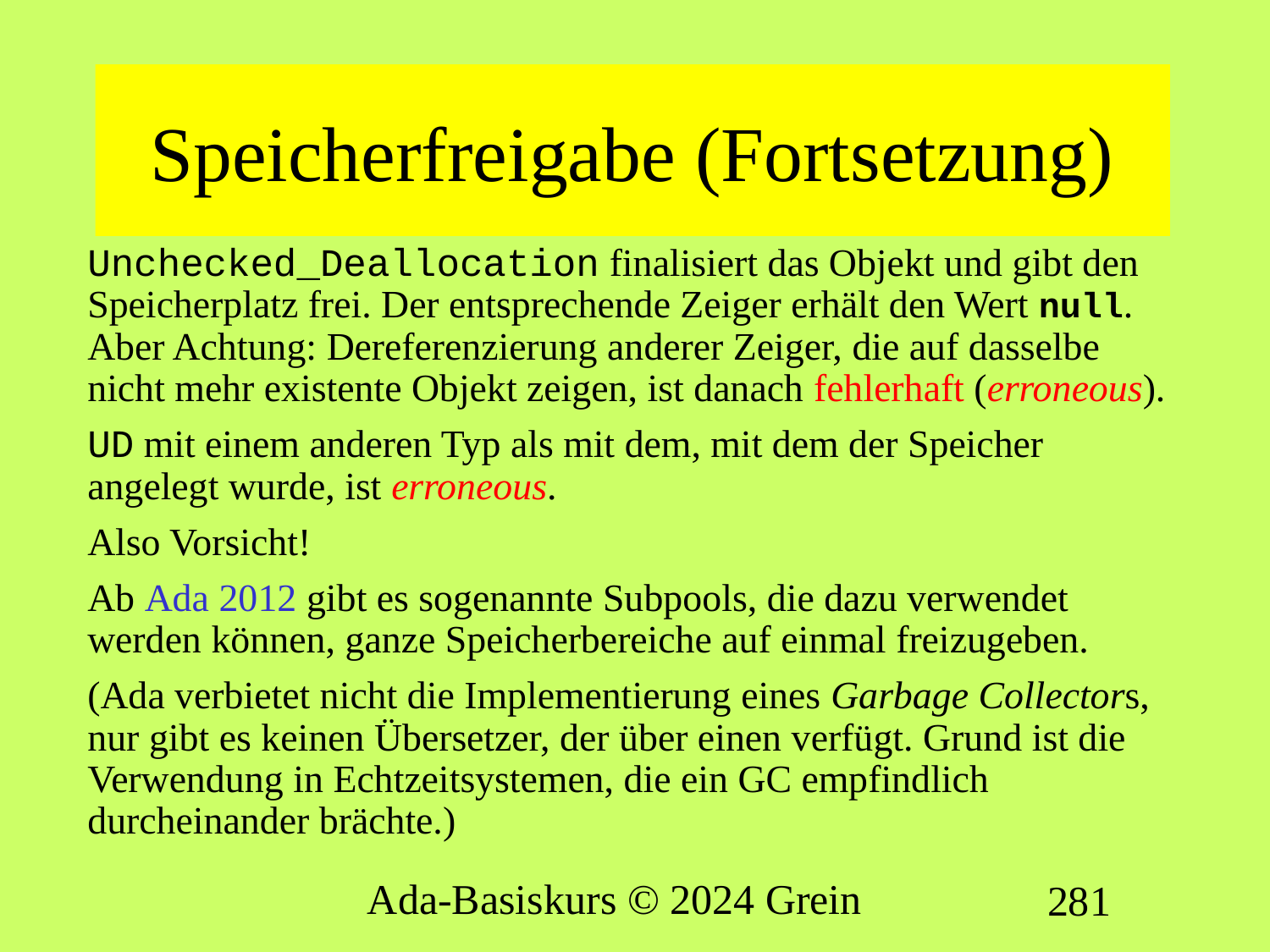

# Speicherfreigabe (Fortsetzung)
Unchecked_Deallocation finalisiert das Objekt und gibt den Speicherplatz frei. Der entsprechende Zeiger erhält den Wert null. Aber Achtung: Dereferenzierung anderer Zeiger, die auf dasselbe nicht mehr existente Objekt zeigen, ist danach fehlerhaft (erroneous).
UD mit einem anderen Typ als mit dem, mit dem der Speicher angelegt wurde, ist erroneous.
Also Vorsicht!
Ab Ada 2012 gibt es sogenannte Subpools, die dazu verwendet werden können, ganze Speicherbereiche auf einmal freizugeben.
(Ada verbietet nicht die Implementierung eines Garbage Collectors, nur gibt es keinen Übersetzer, der über einen verfügt. Grund ist die Verwendung in Echtzeitsystemen, die ein GC empfindlich durcheinander brächte.)
Ada-Basiskurs © 2024 Grein
281